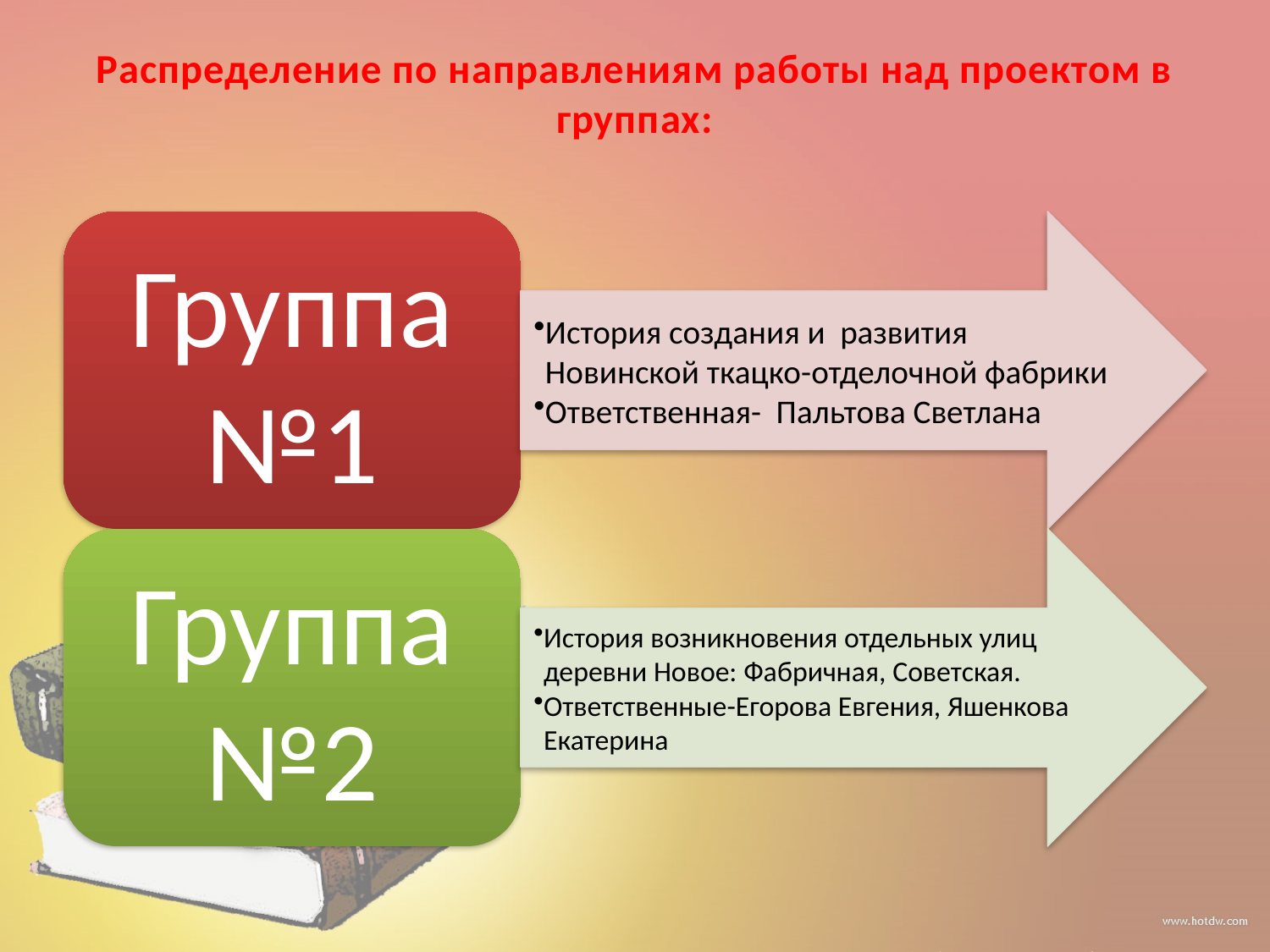

# Распределение по направлениям работы над проектом в группах:
Группа№1
История создания и  развития Новинской ткацко-отделочной фабрики
Ответственная-  Пальтова Светлана
Группа№2
История возникновения отдельных улиц деревни Новое: Фабричная, Советская.
Ответственные-Егорова Евгения, Яшенкова Екатерина